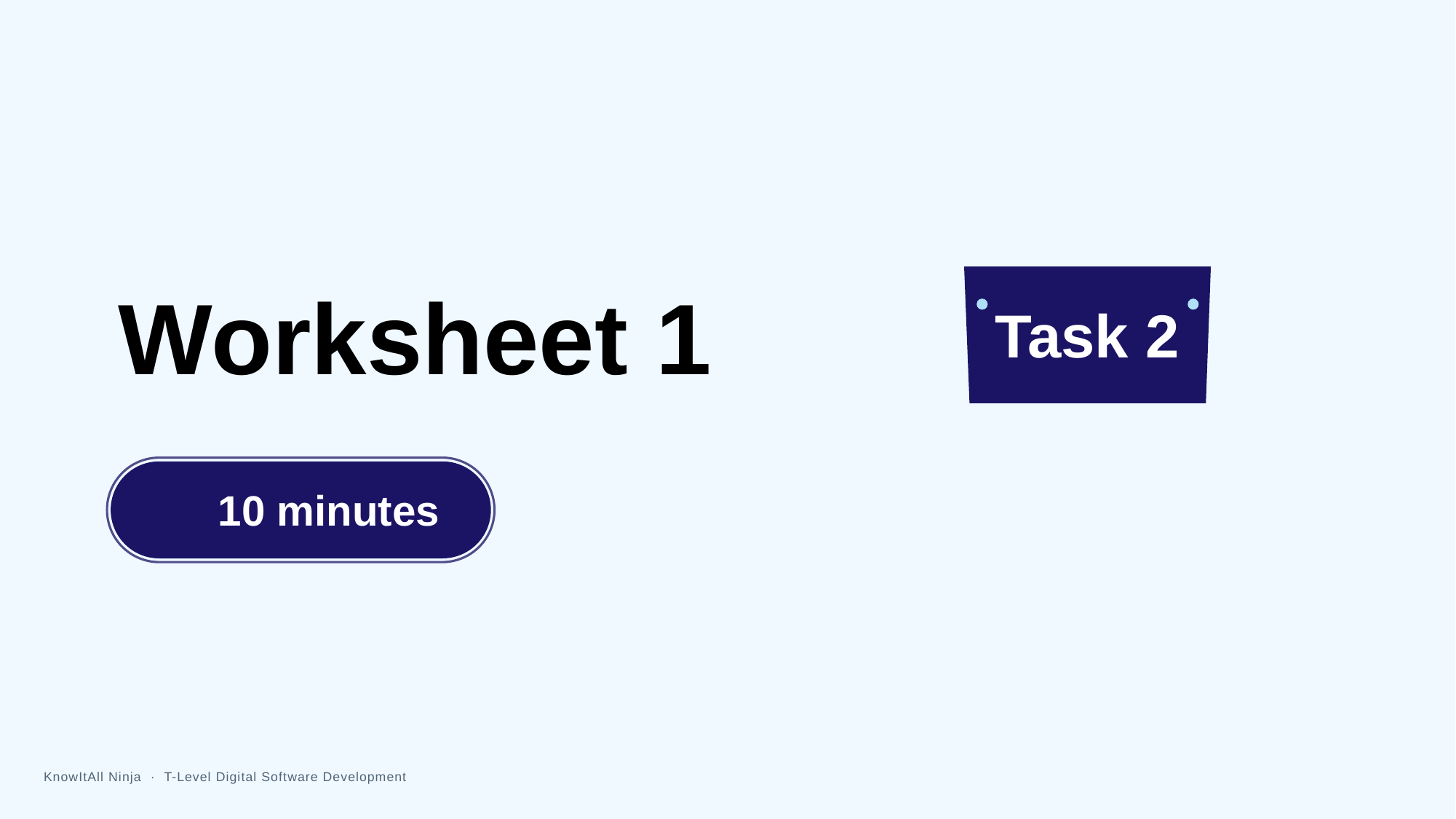

# Worksheet 1
Task 2
10 minutes
KnowItAll Ninja  ·  T-Level Digital Software Development